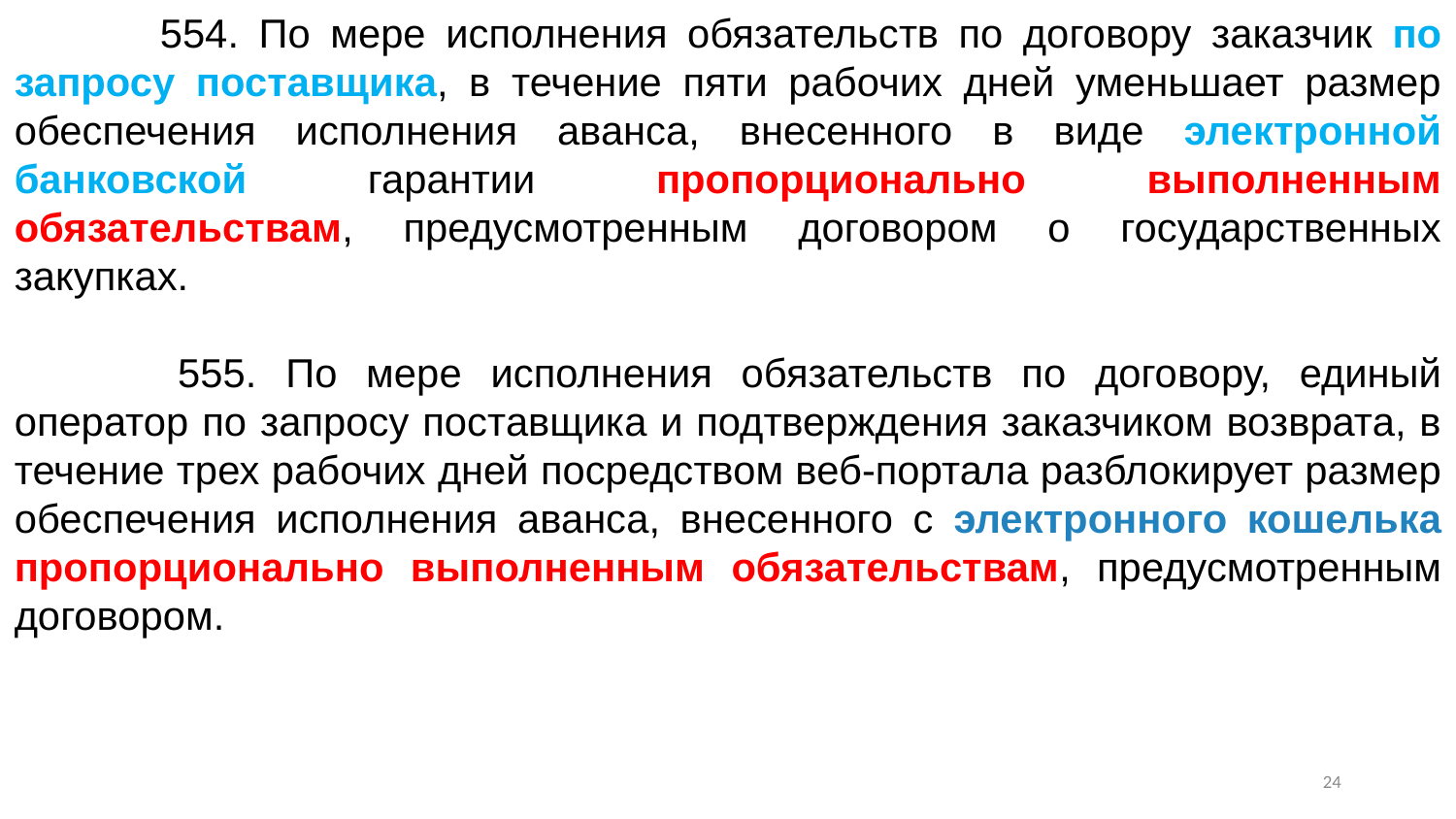

554. По мере исполнения обязательств по договору заказчик по запросу поставщика, в течение пяти рабочих дней уменьшает размер обеспечения исполнения аванса, внесенного в виде электронной банковской гарантии пропорционально выполненным обязательствам, предусмотренным договором о государственных закупках.

      	555. По мере исполнения обязательств по договору, единый оператор по запросу поставщика и подтверждения заказчиком возврата, в течение трех рабочих дней посредством веб-портала разблокирует размер обеспечения исполнения аванса, внесенного с электронного кошелька пропорционально выполненным обязательствам, предусмотренным договором.
24